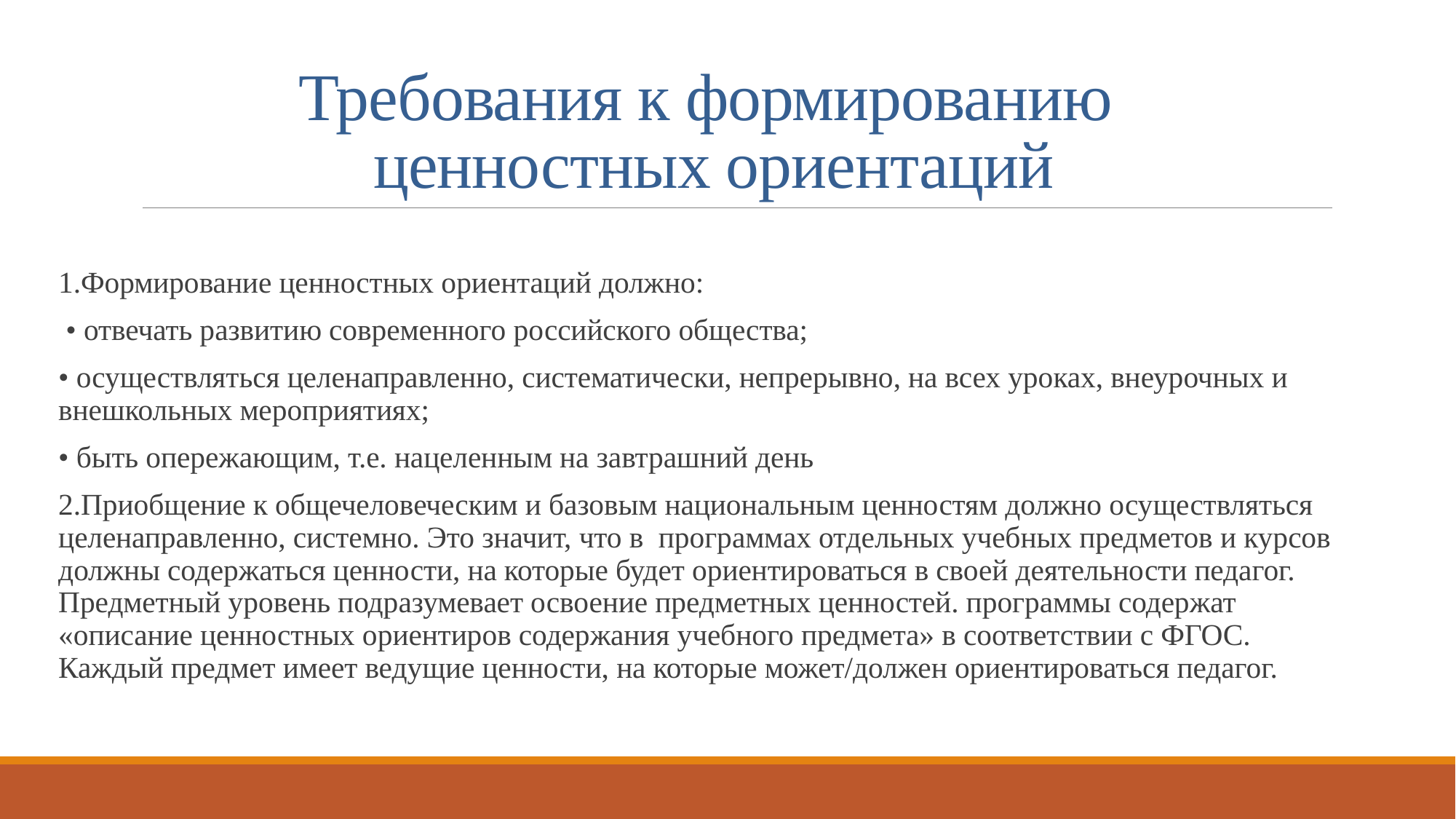

# Требования к формированию ценностных ориентаций

1.Формирование ценностных ориентаций должно:
 • отвечать развитию современного российского общества;
• осуществляться целенаправленно, систематически, непрерывно, на всех уроках, внеурочных и внешкольных мероприятиях;
• быть опережающим, т.е. нацеленным на завтрашний день
2.Приобщение к общечеловеческим и базовым национальным ценностям должно осуществляться целенаправленно, системно. Это значит, что в  программах отдельных учебных предметов и курсов должны содержаться ценности, на которые будет ориентироваться в своей деятельности педагог. Предметный уровень подразумевает освоение предметных ценностей. программы содержат «описание ценностных ориентиров содержания учебного предмета» в соответствии с ФГОС. Каждый предмет имеет ведущие ценности, на которые может/должен ориентироваться педагог.